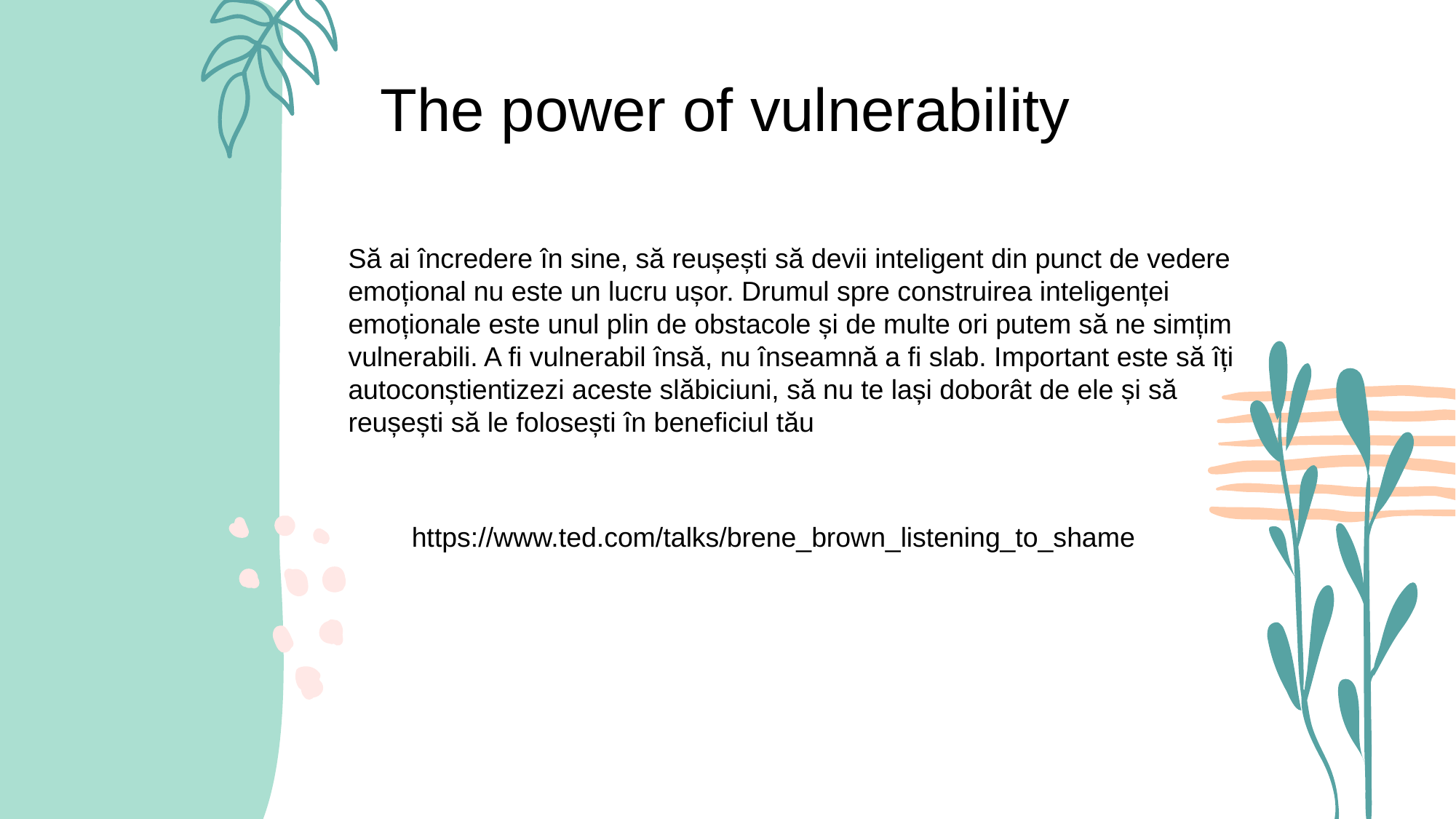

The power of vulnerability
Să ai încredere în sine, să reușești să devii inteligent din punct de vedere emoțional nu este un lucru ușor. Drumul spre construirea inteligenței emoționale este unul plin de obstacole și de multe ori putem să ne simțim vulnerabili. A fi vulnerabil însă, nu înseamnă a fi slab. Important este să îți autoconștientizezi aceste slăbiciuni, să nu te lași doborât de ele și să reușești să le folosești în beneficiul tău
https://www.ted.com/talks/brene_brown_listening_to_shame